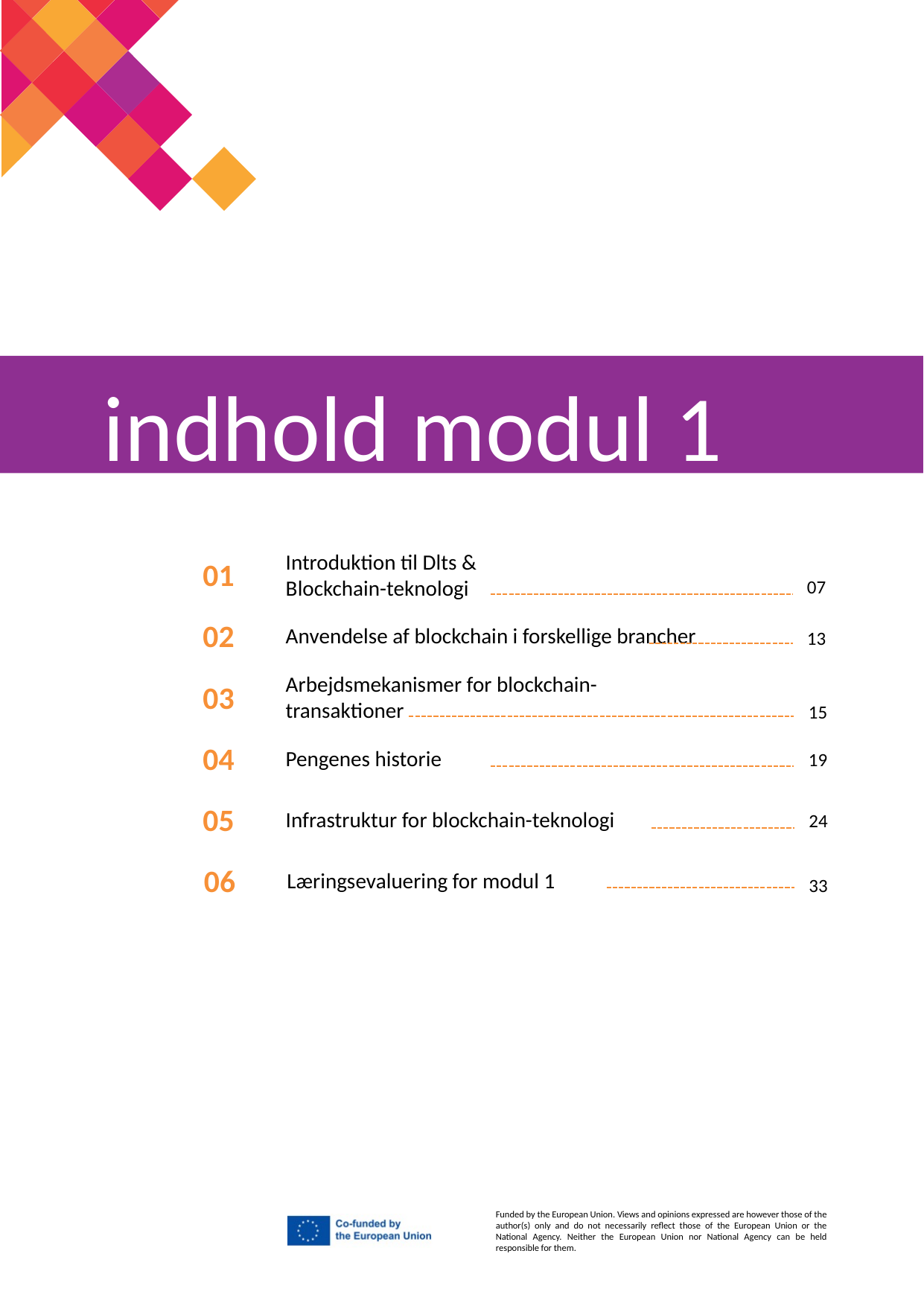

indhold modul 1
01
Introduktion til Dlts &
Blockchain-teknologi
07
Anvendelse af blockchain i forskellige brancher
02
13
03
Arbejdsmekanismer for blockchain-transaktioner
15
04
Pengenes historie
19
05
Infrastruktur for blockchain-teknologi
24
06
Læringsevaluering for modul 1
33